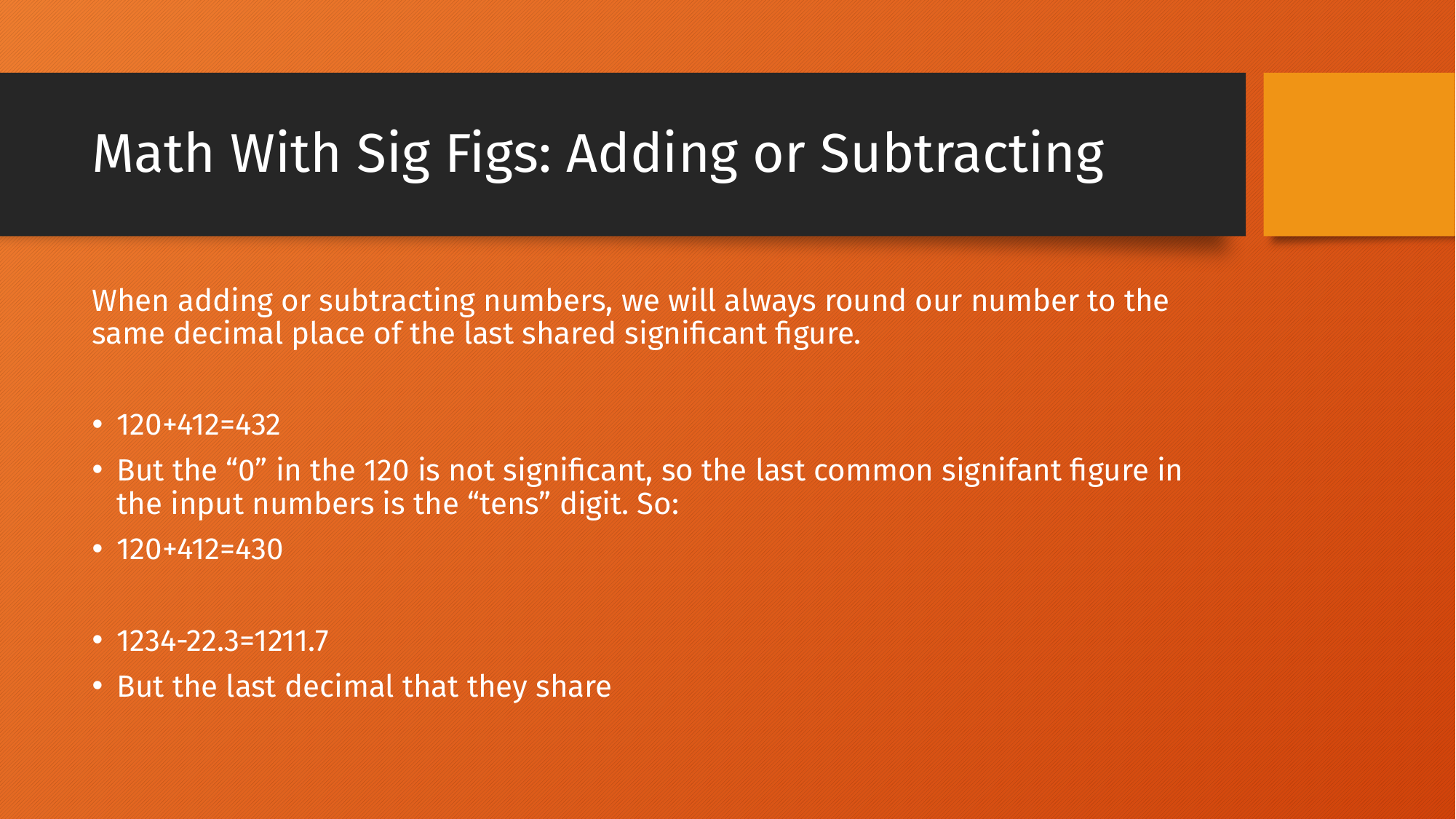

# Math With Sig Figs: Adding or Subtracting
When adding or subtracting numbers, we will always round our number to the same decimal place of the last shared significant figure.

120+412=432
But the “0” in the 120 is not significant, so the last common signifant figure in the input numbers is the “tens” digit. So:
120+412=430

1234-22.3=1211.7
But the last decimal that they share